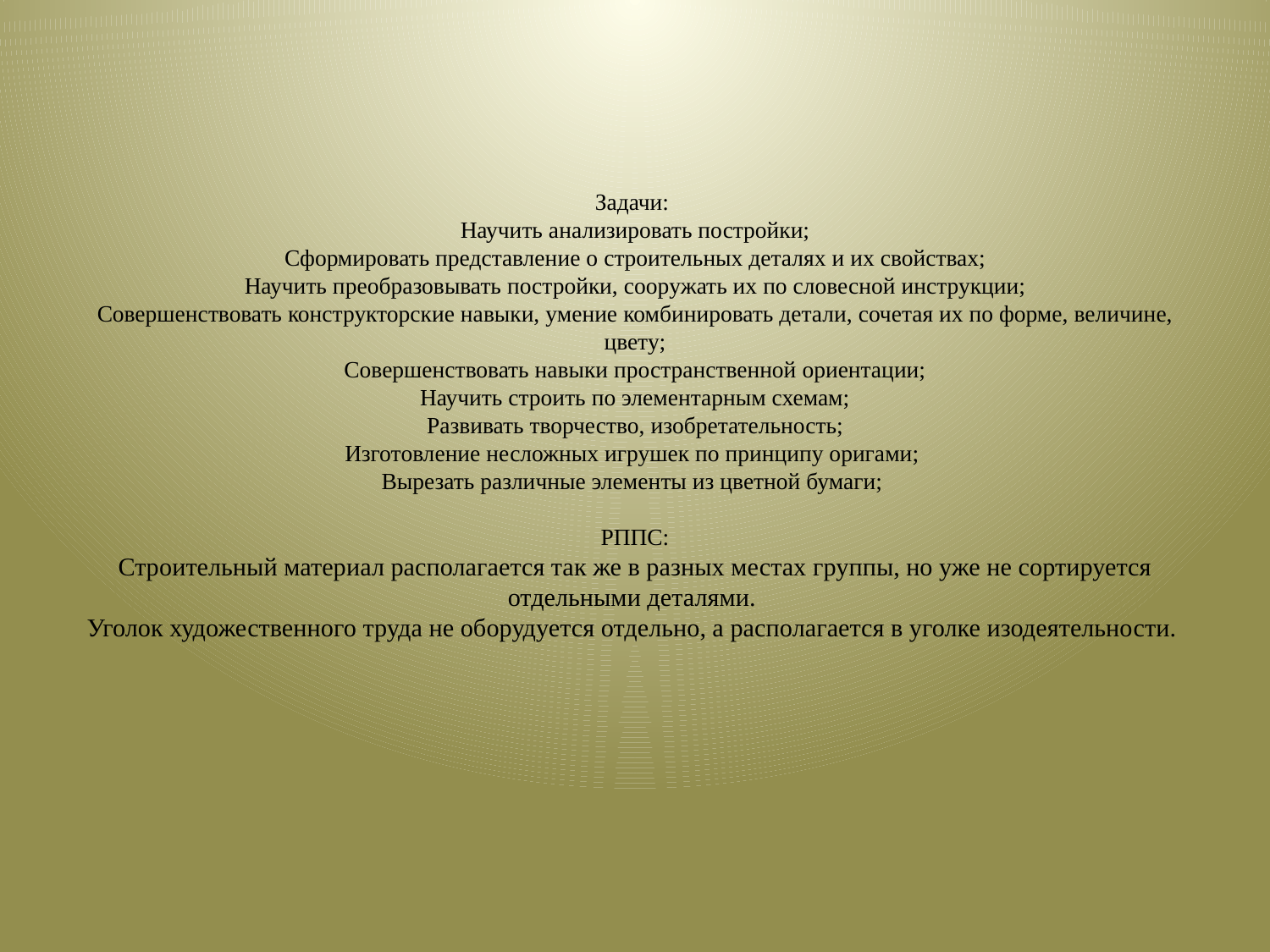

# Задачи: Научить анализировать постройки; Сформировать представление о строительных деталях и их свойствах; Научить преобразовывать постройки, сооружать их по словесной инструкции; Совершенствовать конструкторские навыки, умение комбинировать детали, сочетая их по форме, величине, цвету; Совершенствовать навыки пространственной ориентации; Научить строить по элементарным схемам; Развивать творчество, изобретательность; Изготовление несложных игрушек по принципу оригами; Вырезать различные элементы из цветной бумаги; РППС: Строительный материал располагается так же в разных местах группы, но уже не сортируется отдельными деталями. Уголок художественного труда не оборудуется отдельно, а располагается в уголке изодеятельности.